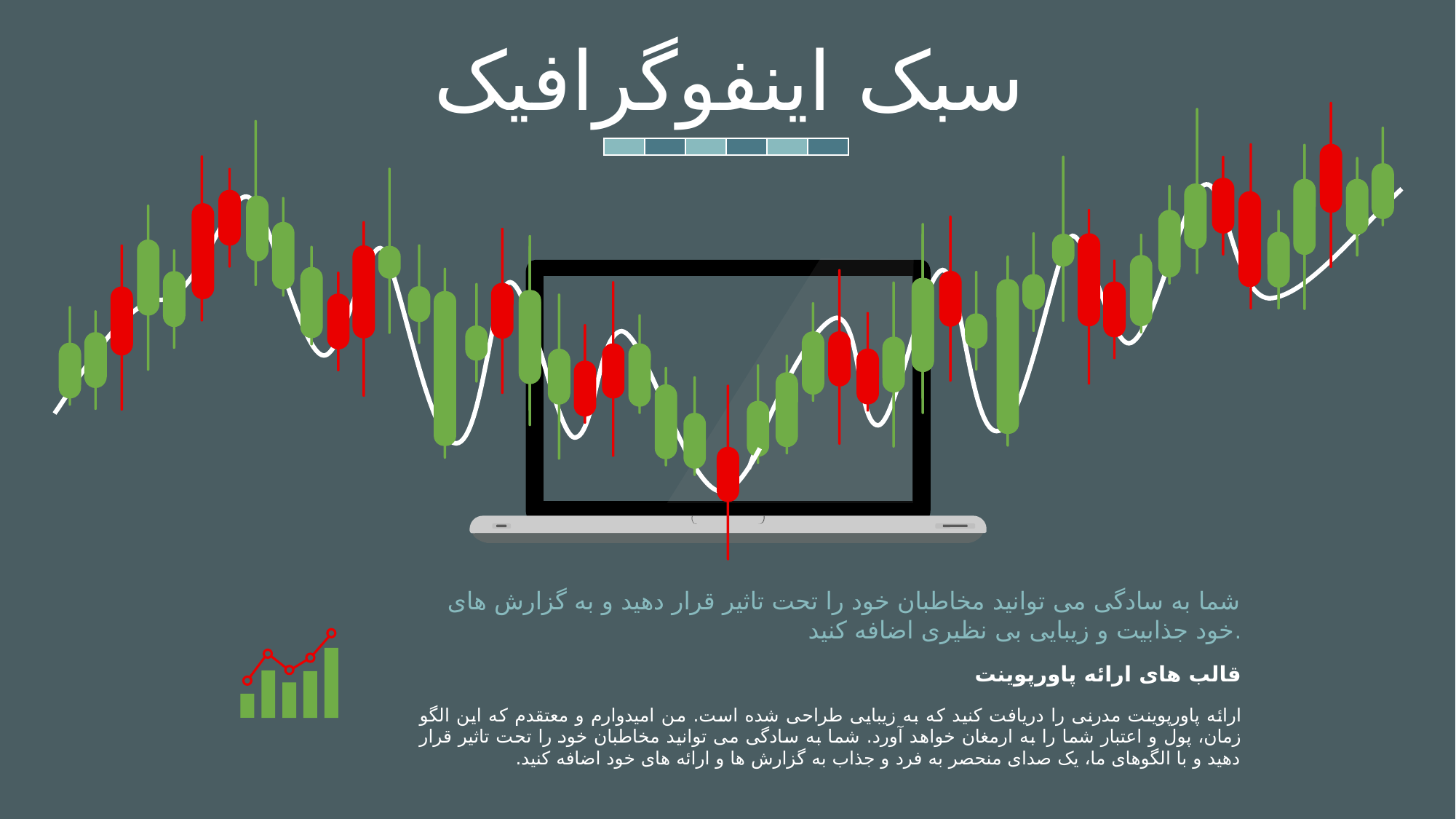

سبک اینفوگرافیک

شما به سادگی می توانید مخاطبان خود را تحت تاثیر قرار دهید و به گزارش های خود جذابیت و زیبایی بی نظیری اضافه کنید.

قالب های ارائه پاورپوینت
ارائه پاورپوینت مدرنی را دریافت کنید که به زیبایی طراحی شده است. من امیدوارم و معتقدم که این الگو زمان، پول و اعتبار شما را به ارمغان خواهد آورد. شما به سادگی می توانید مخاطبان خود را تحت تاثیر قرار دهید و با الگوهای ما، یک صدای منحصر به فرد و جذاب به گزارش ها و ارائه های خود اضافه کنید.